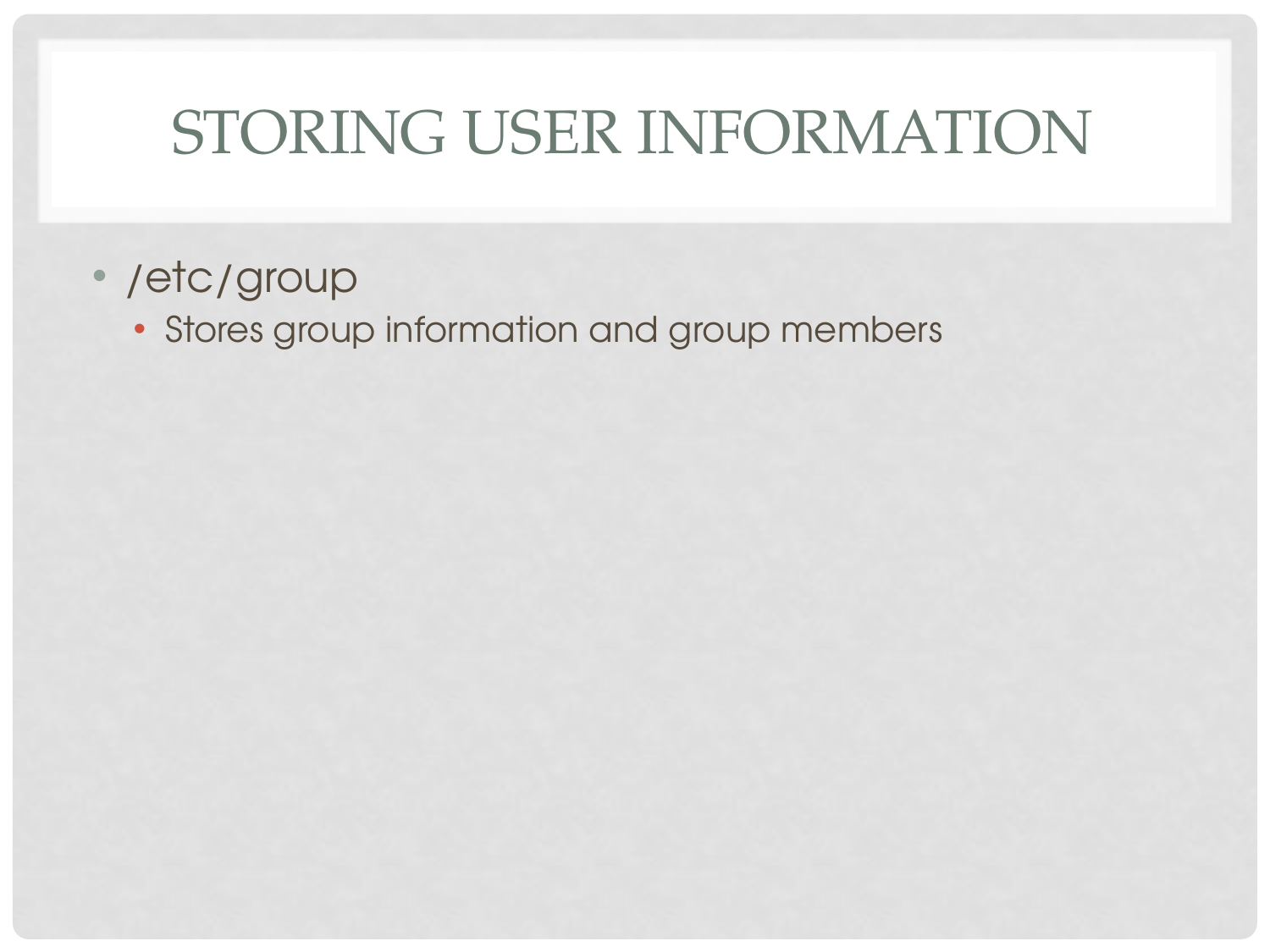

# Storing user information
/etc/group
Stores group information and group members